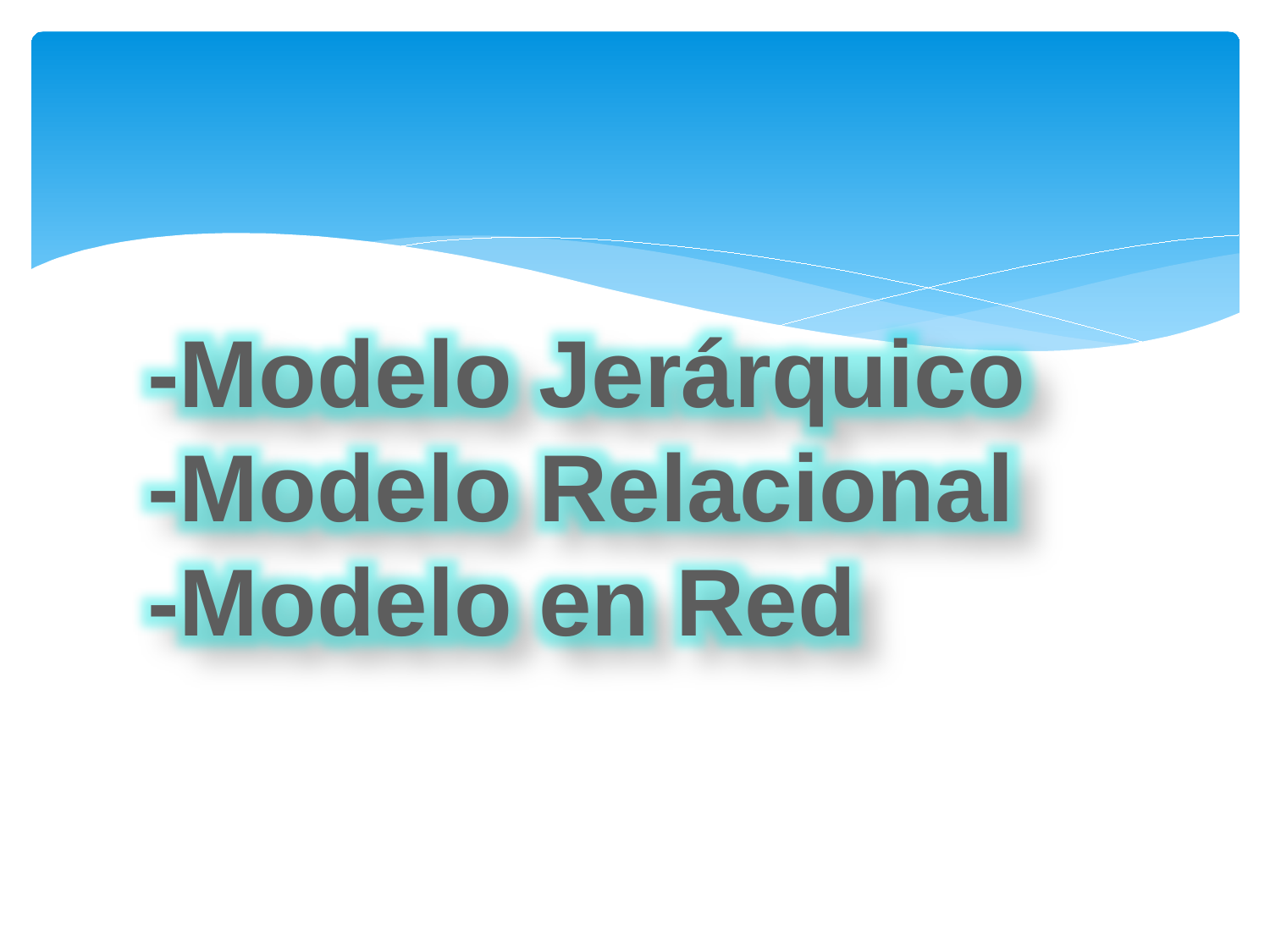

-Modelo Jerárquico
-Modelo Relacional
-Modelo en Red
# Modelo Jerárquico Modelo en Red Modelo Relacional